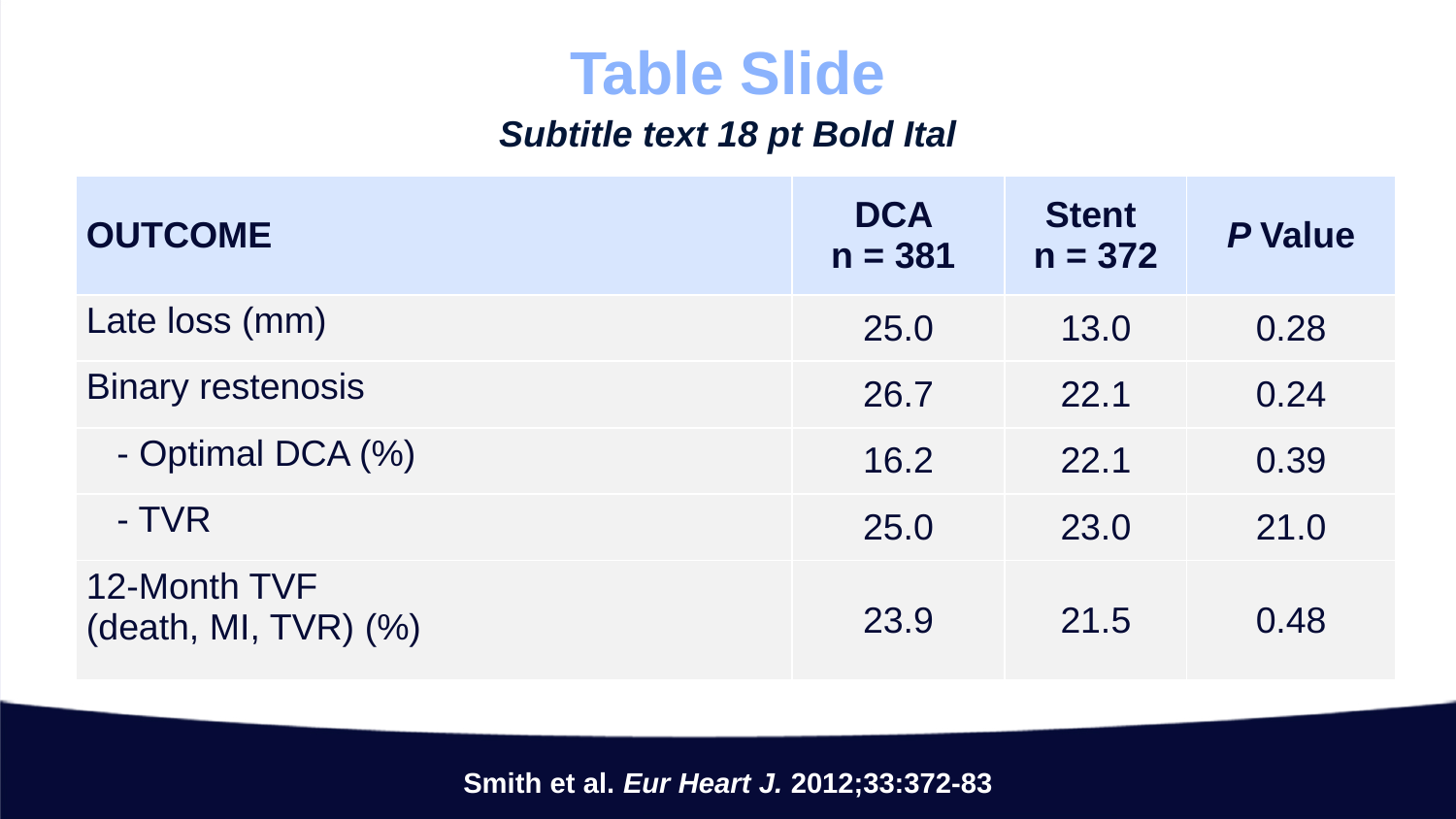

# Table Slide
Subtitle text 18 pt Bold Ital
| OUTCOME | DCA n = 381 | Stent n = 372 | P Value |
| --- | --- | --- | --- |
| Late loss (mm) | 25.0 | 13.0 | 0.28 |
| Binary restenosis | 26.7 | 22.1 | 0.24 |
| - Optimal DCA (%) | 16.2 | 22.1 | 0.39 |
| - TVR | 25.0 | 23.0 | 21.0 |
| 12-Month TVF (death, MI, TVR) (%) | 23.9 | 21.5 | 0.48 |
Smith et al. Eur Heart J. 2012;33:372-83